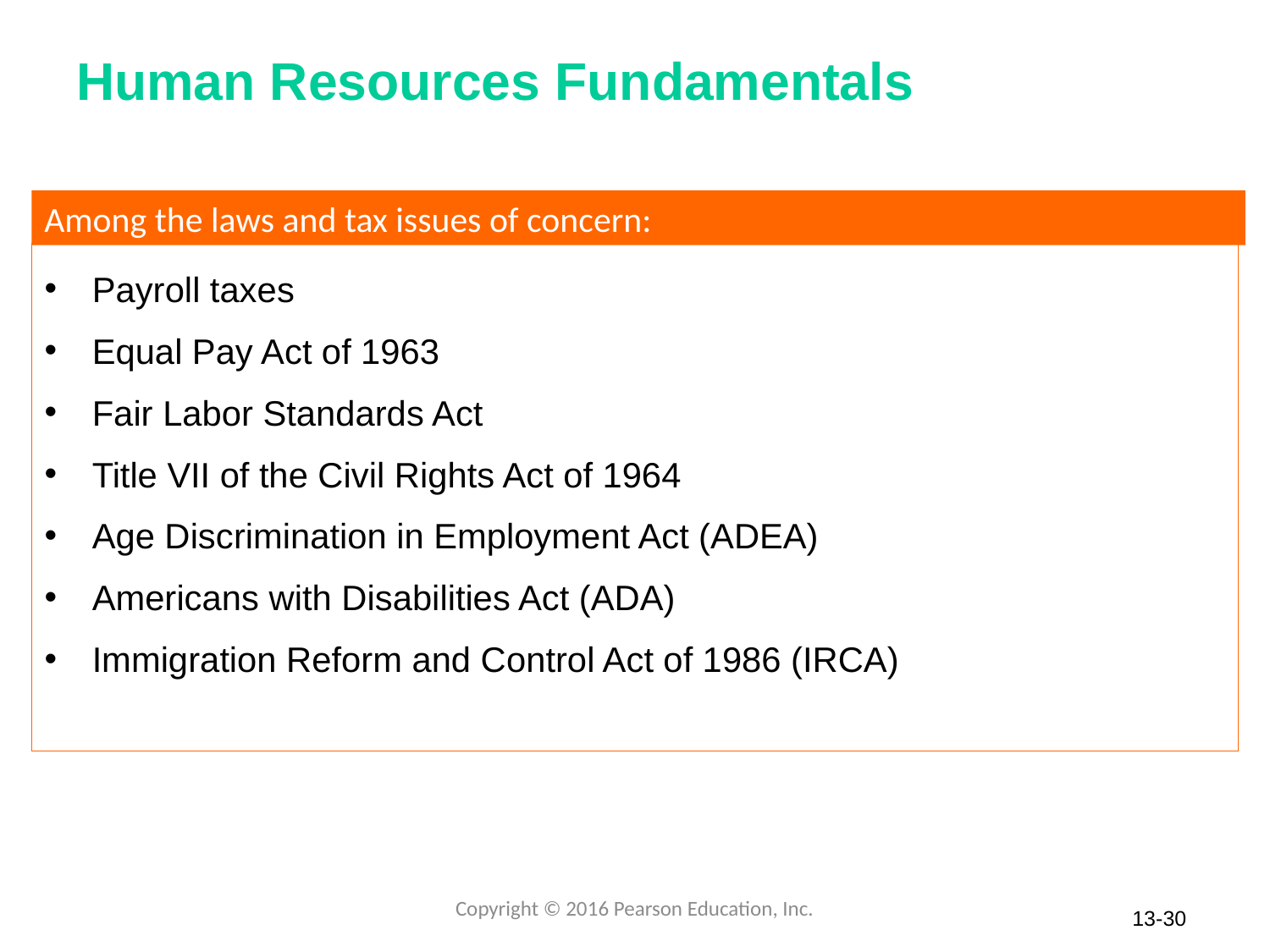

# Human Resources Fundamentals
Among the laws and tax issues of concern:

Payroll taxes

Equal Pay Act of 1963

Fair Labor Standards Act

Title VII of the Civil Rights Act of 1964

Age Discrimination in Employment Act (ADEA)

Americans with Disabilities Act (ADA)

Immigration Reform and Control Act of 1986 (IRCA)

Copyright © 2016 Pearson Education, Inc.